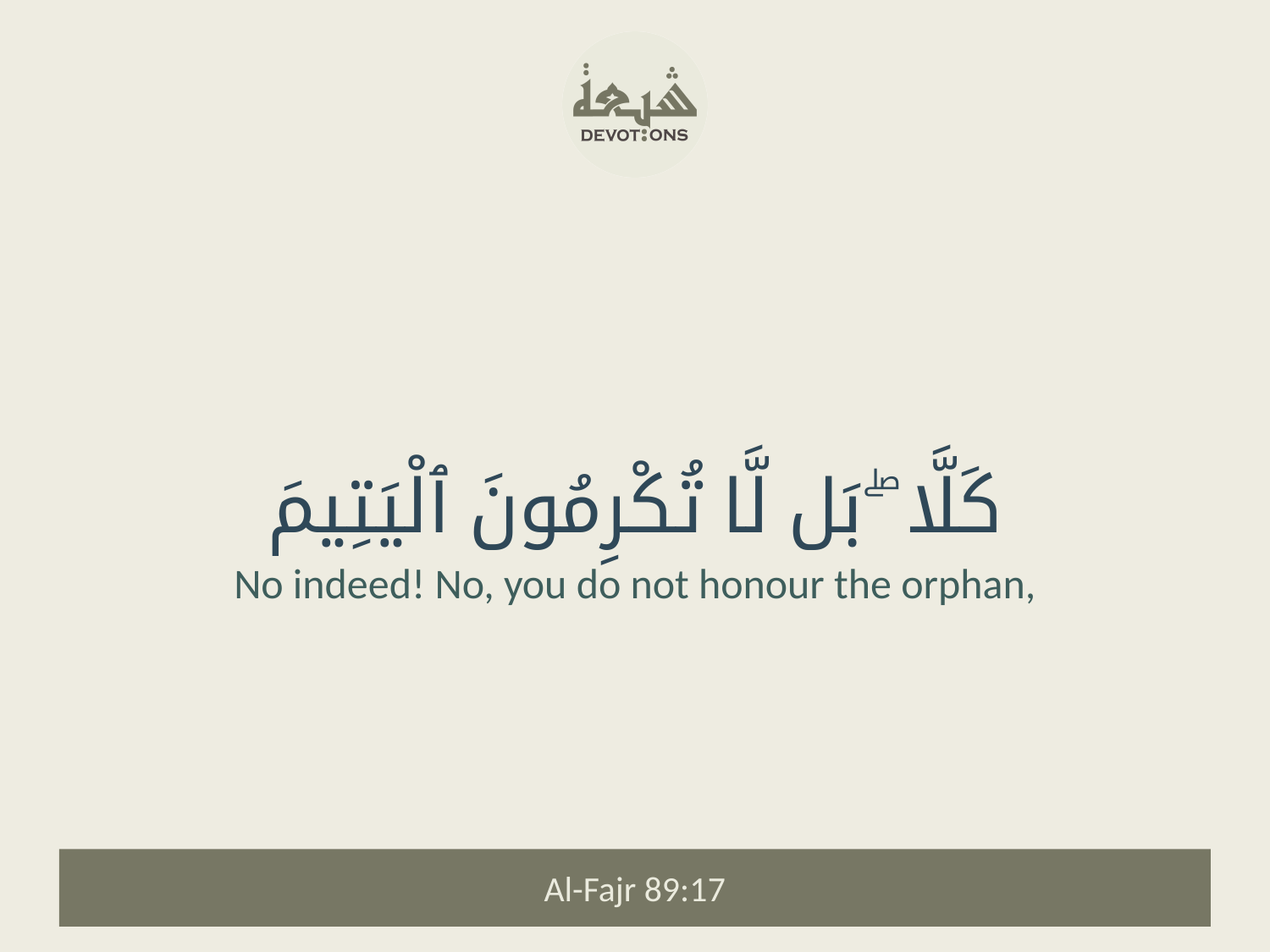

كَلَّا ۖ بَل لَّا تُكْرِمُونَ ٱلْيَتِيمَ
No indeed! No, you do not honour the orphan,
Al-Fajr 89:17